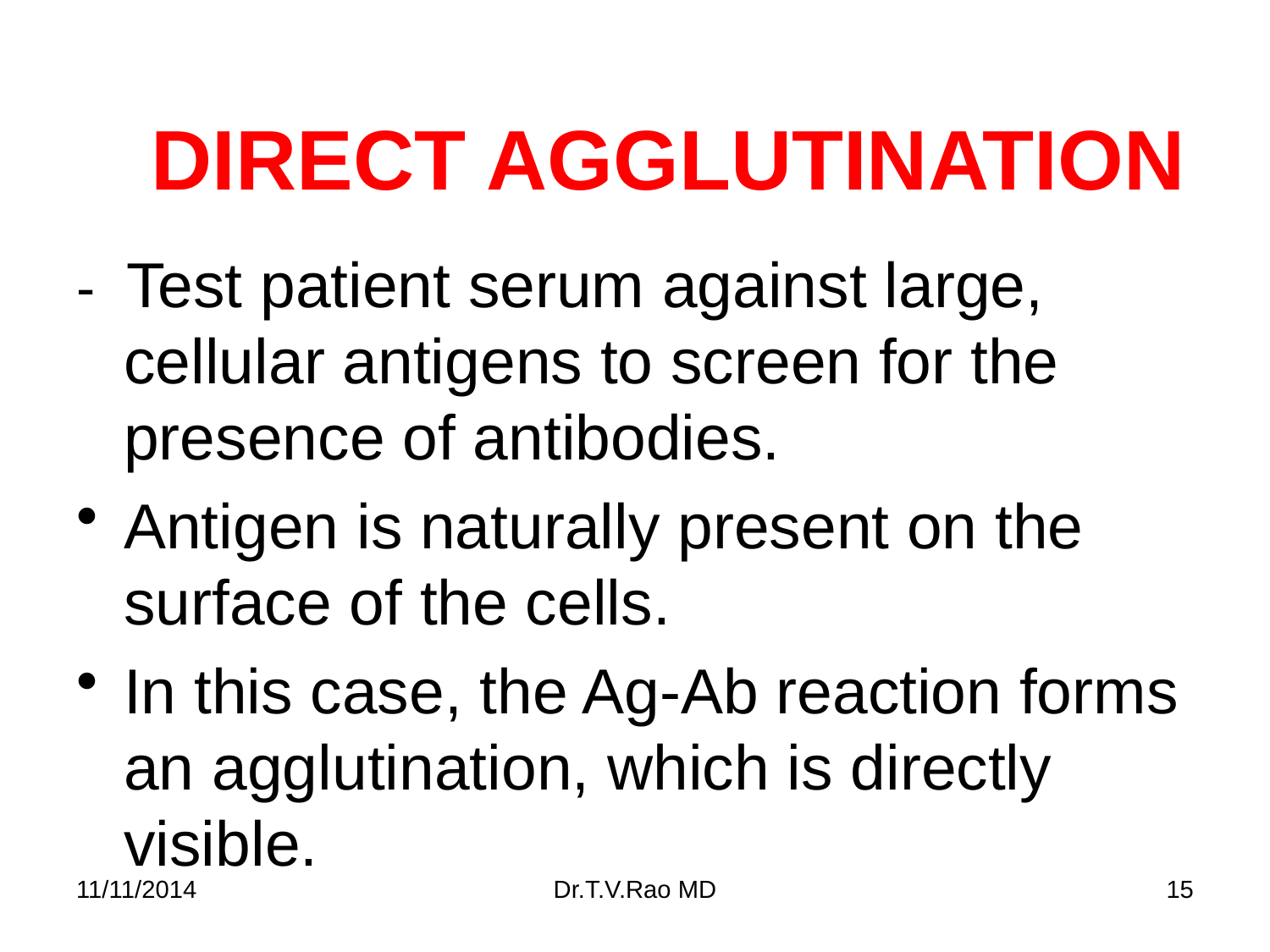

# DIRECT AGGLUTINATION
-  Test patient serum against large, cellular antigens to screen for the presence of antibodies.
Antigen is naturally present on the surface of the cells.
In this case, the Ag-Ab reaction forms an agglutination, which is directly visible.
11/11/2014
Dr.T.V.Rao MD
15